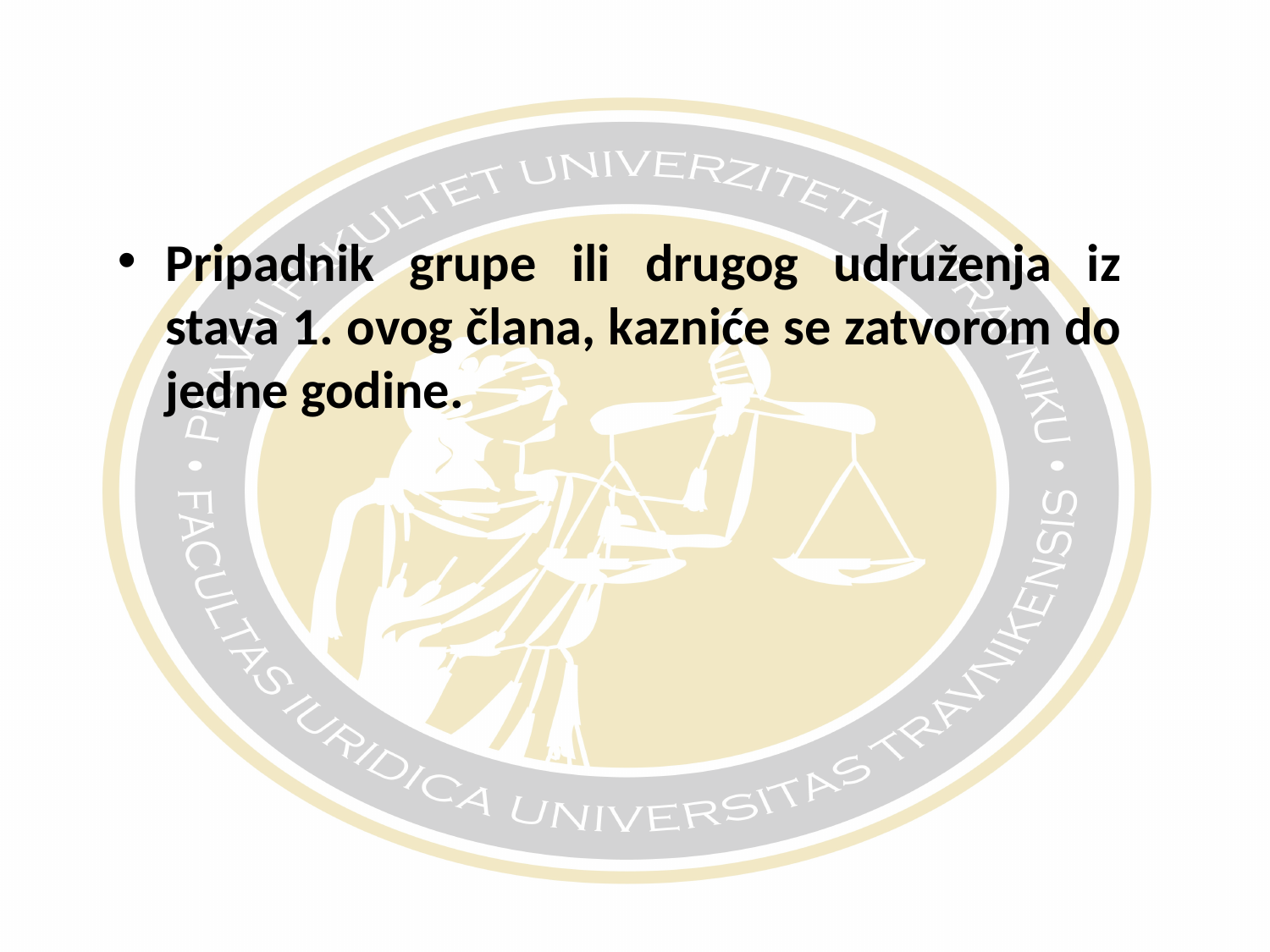

#
Pripadnik grupe ili drugog udruženja iz stava 1. ovog člana, kazniće se zatvorom do jedne godine.